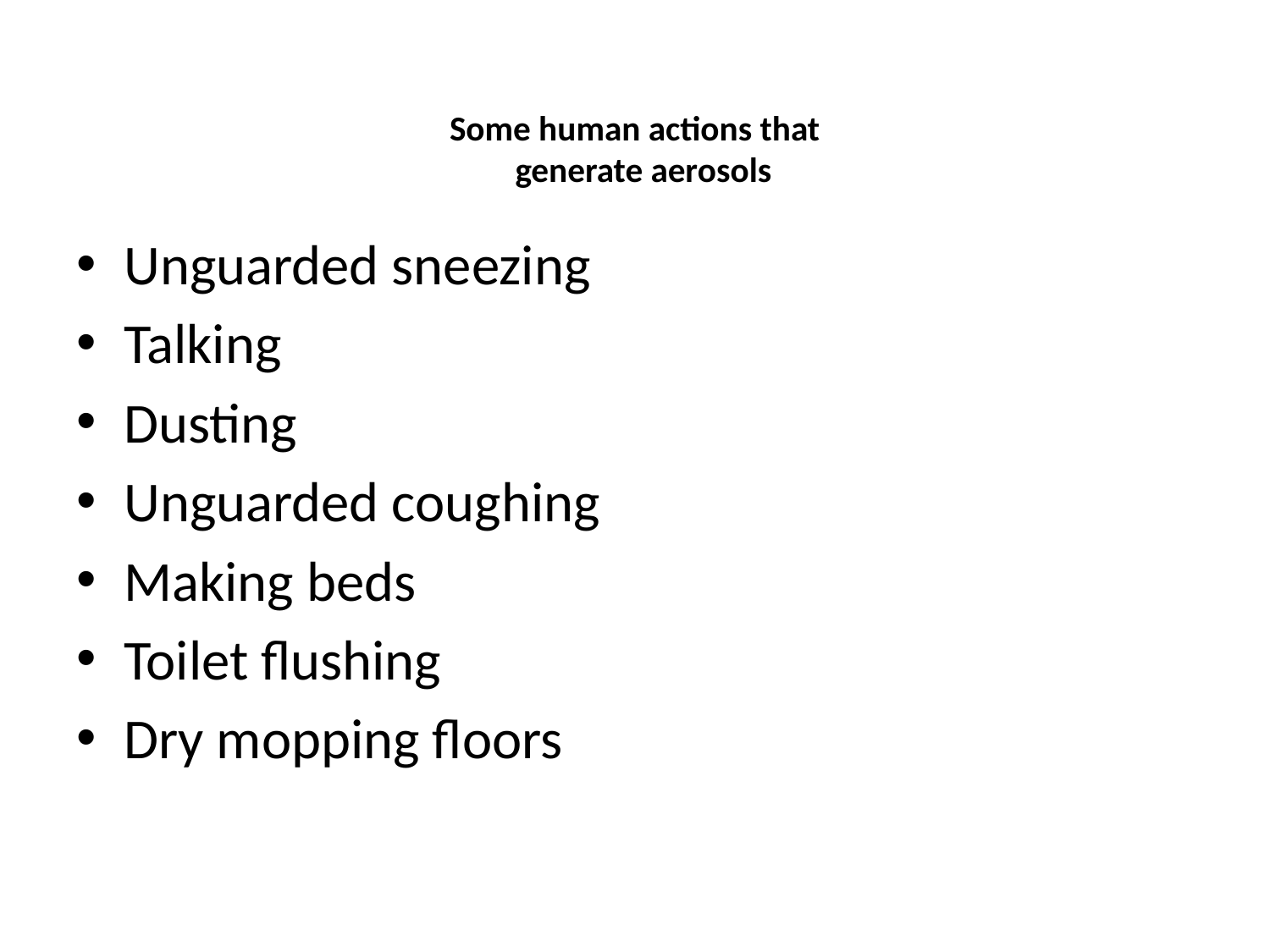

# Some human actions that generate aerosols
Unguarded sneezing
Talking
Dusting
Unguarded coughing
Making beds
Toilet flushing
Dry mopping floors